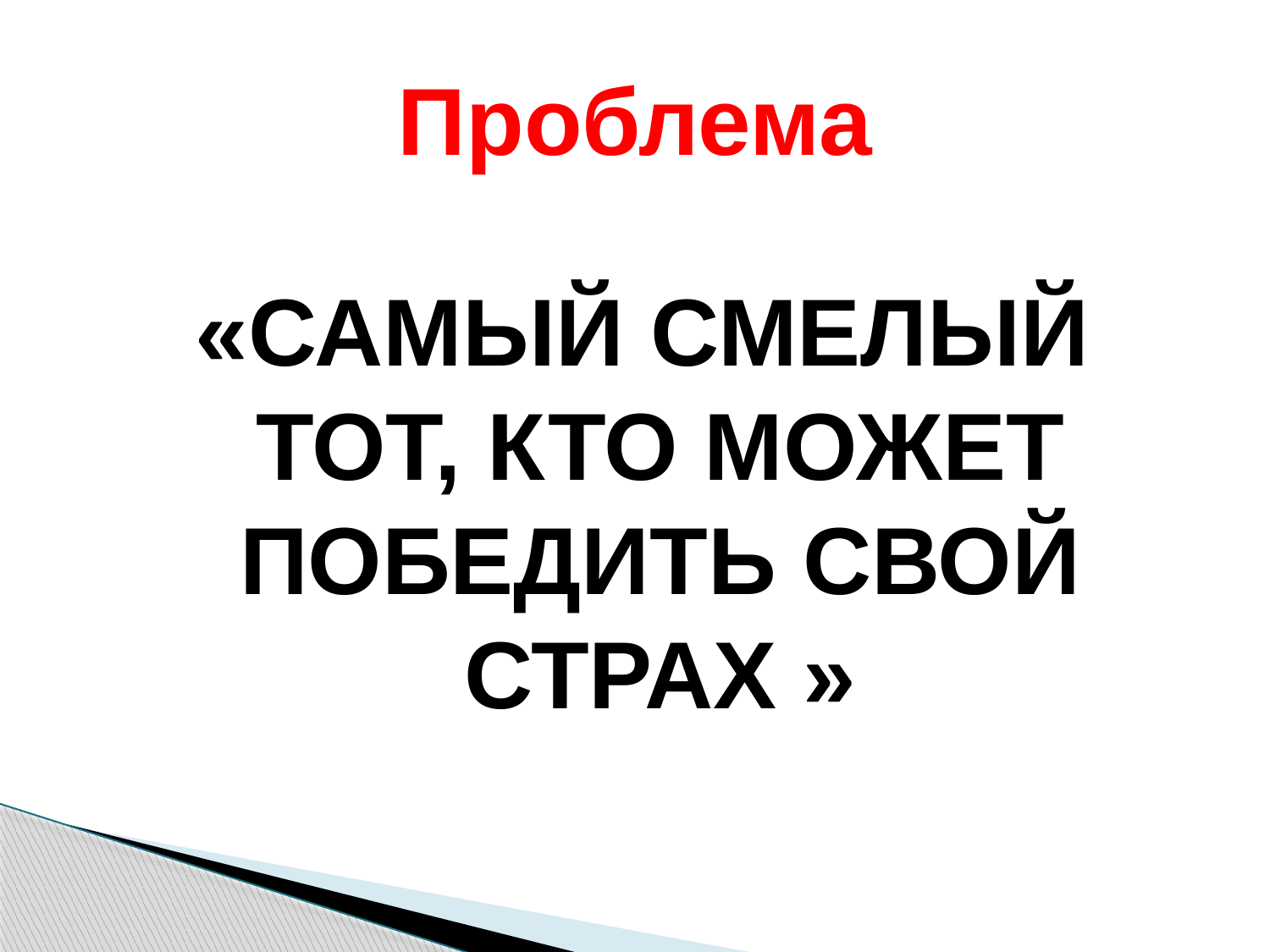

# Проблема
«САМЫЙ СМЕЛЫЙ ТОТ, КТО МОЖЕТ ПОБЕДИТЬ СВОЙ СТРАХ »